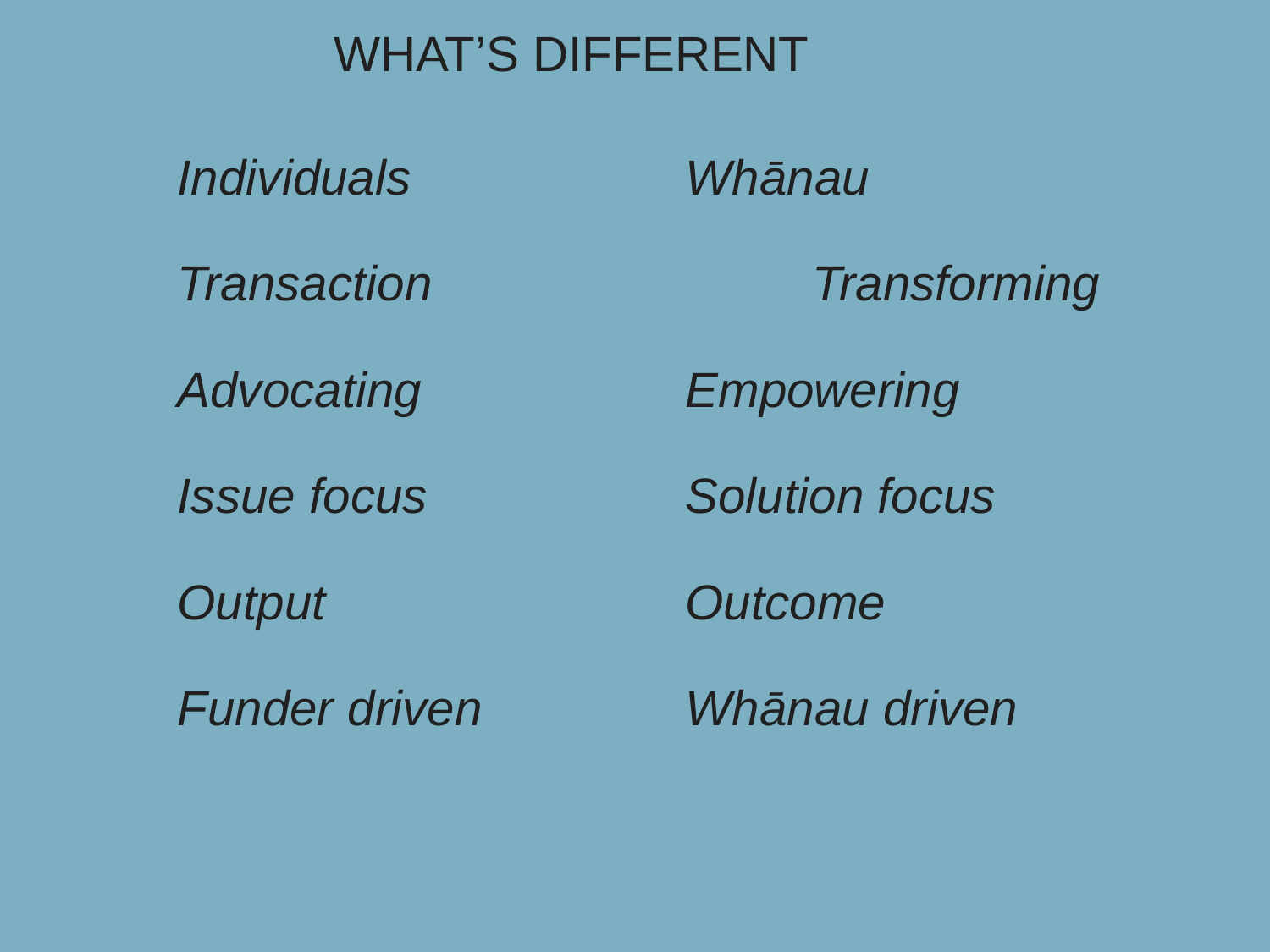

What’s different
Individuals			Whānau
Transaction			Transforming
Advocating			Empowering
Issue focus			Solution focus
Output 			Outcome
Funder driven		Whānau driven